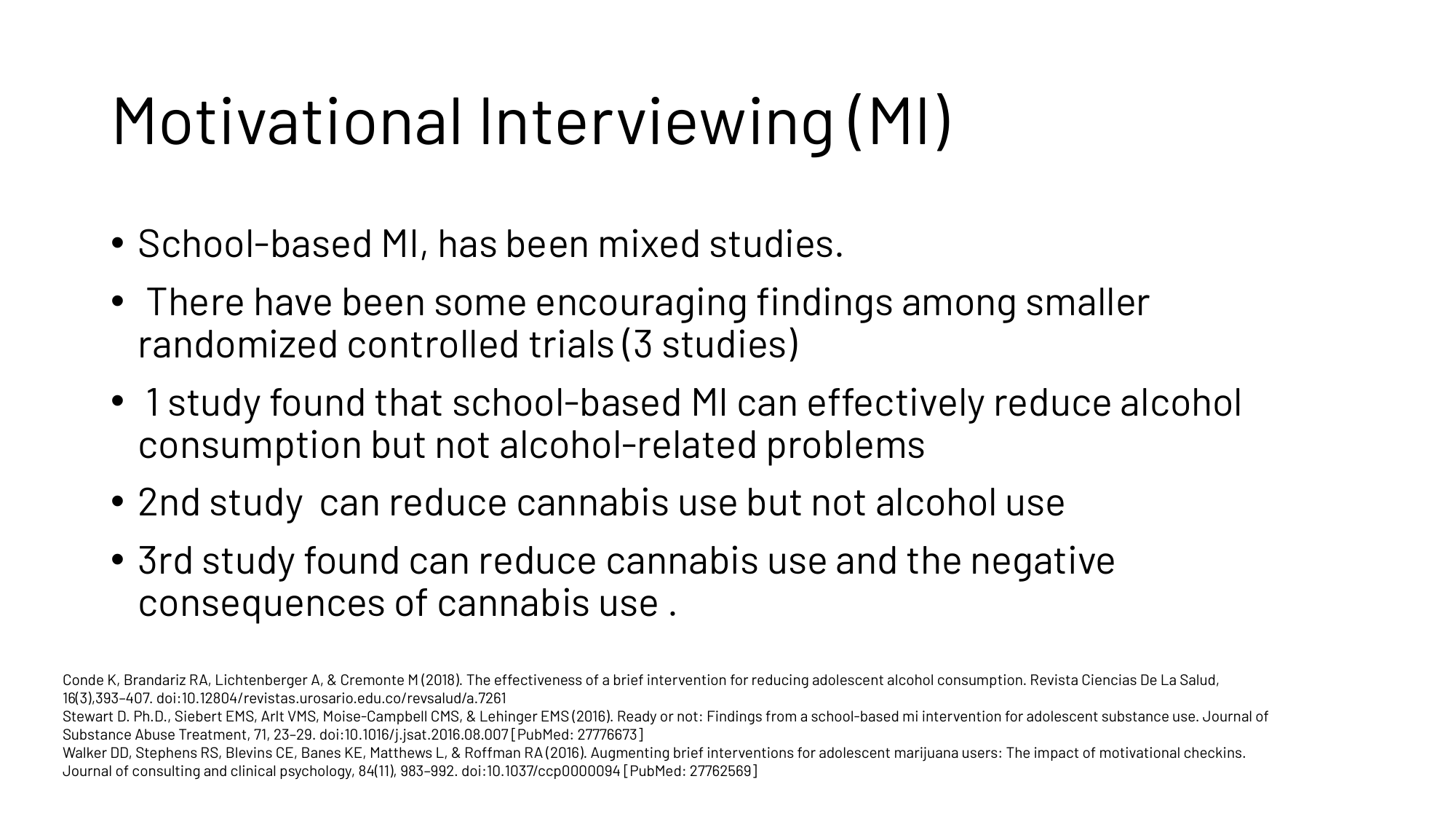

# Motivational Interviewing (MI)
School-based MI, has been mixed studies.
 There have been some encouraging findings among smaller randomized controlled trials (3 studies)
 1 study found that school-based MI can effectively reduce alcohol consumption but not alcohol-related problems
2nd study  can reduce cannabis use but not alcohol use
3rd study found can reduce cannabis use and the negative consequences of cannabis use .

Conde K, Brandariz RA, Lichtenberger A, & Cremonte M (2018). The effectiveness of a brief intervention for reducing adolescent alcohol consumption. Revista Ciencias De La Salud, 16(3),393–407. doi:10.12804/revistas.urosario.edu.co/revsalud/a.7261
Stewart D. Ph.D., Siebert EMS, Arlt VMS, Moise-Campbell CMS, & Lehinger EMS (2016). Ready or not: Findings from a school-based mi intervention for adolescent substance use. Journal of Substance Abuse Treatment, 71, 23–29. doi:10.1016/j.jsat.2016.08.007 [PubMed: 27776673]
Walker DD, Stephens RS, Blevins CE, Banes KE, Matthews L, & Roffman RA (2016). Augmenting brief interventions for adolescent marijuana users: The impact of motivational checkins. Journal of consulting and clinical psychology, 84(11), 983–992. doi:10.1037/ccp0000094 [PubMed: 27762569]